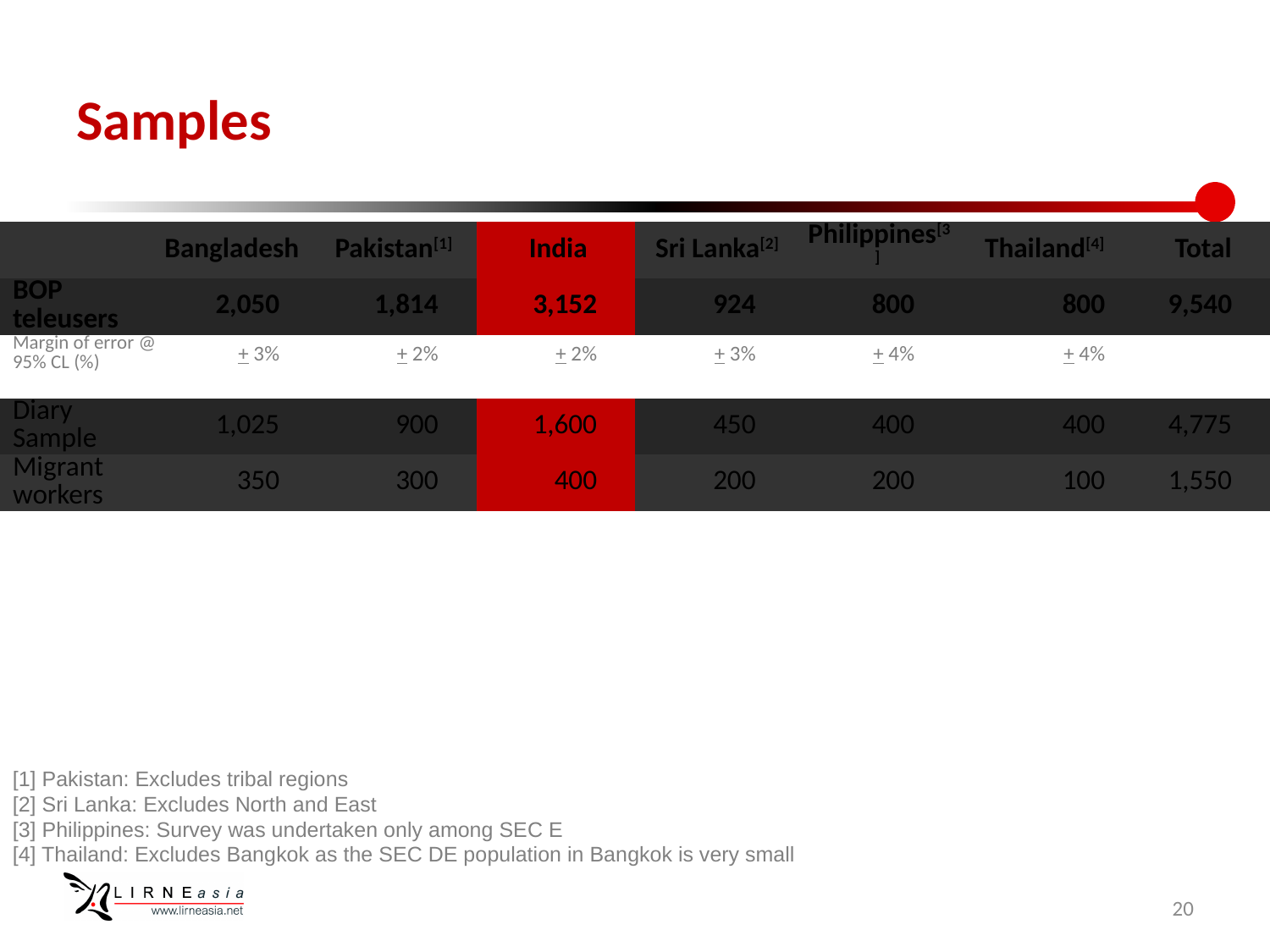

# Samples
|  | Bangladesh | Pakistan[1] | India | Sri Lanka[2] | Philippines[3] | Thailand[4] | Total |
| --- | --- | --- | --- | --- | --- | --- | --- |
| BOP teleusers | 2,050 | 1,814 | 3,152 | 924 | 800 | 800 | 9,540 |
| Margin of error @ 95% CL (%) | + 3% | + 2% | + 2% | + 3% | + 4% | + 4% |  |
| Diary Sample | 1,025 | 900 | 1,600 | 450 | 400 | 400 | 4,775 |
| Migrant workers | 350 | 300 | 400 | 200 | 200 | 100 | 1,550 |
[1] Pakistan: Excludes tribal regions
[2] Sri Lanka: Excludes North and East
[3] Philippines: Survey was undertaken only among SEC E
[4] Thailand: Excludes Bangkok as the SEC DE population in Bangkok is very small

20